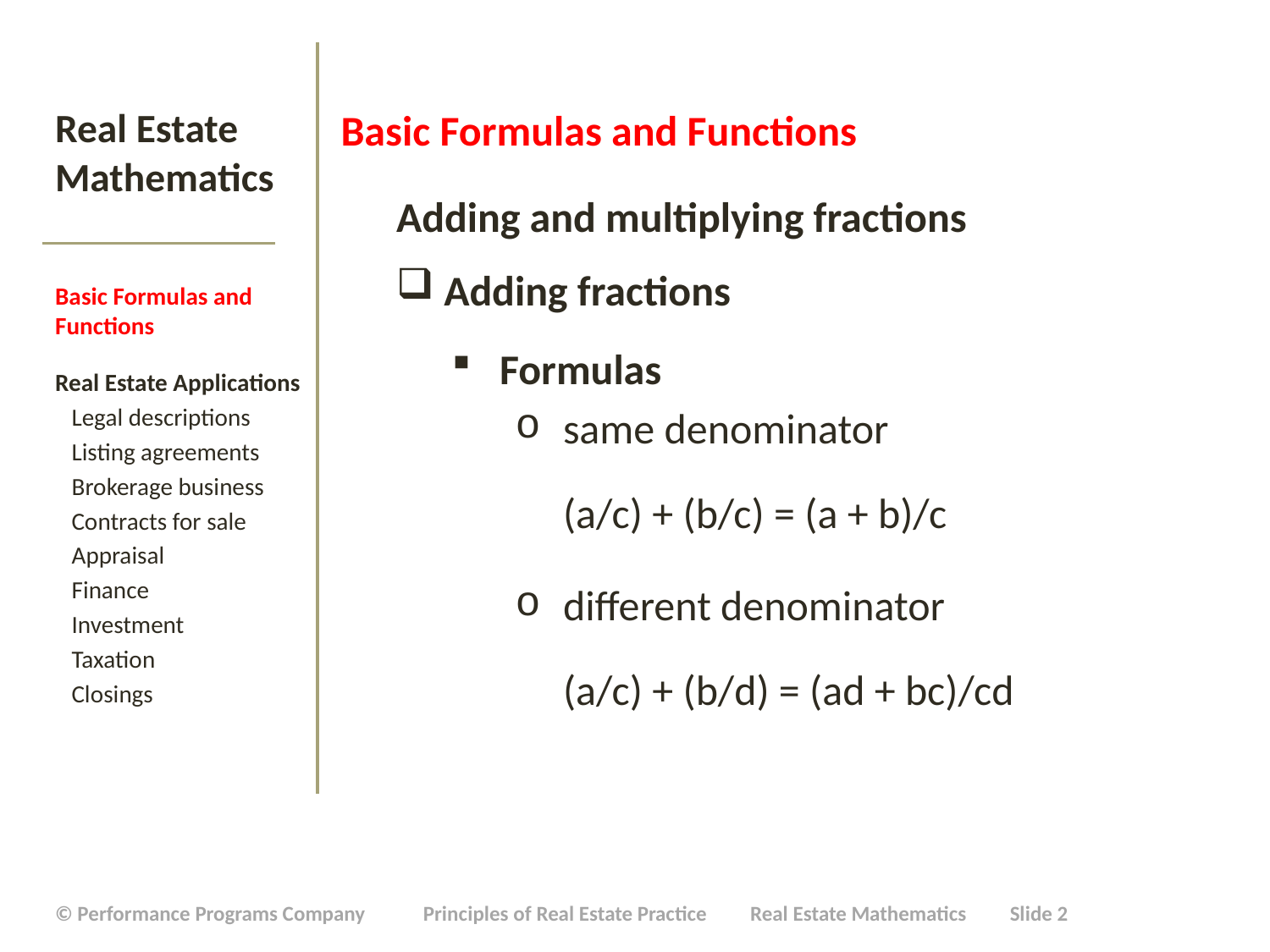

Basic Formulas and Functions

Adding and multiplying fractions

Adding fractions
Formulas
same denominator
(a/c) + (b/c) = (a + b)/c
different denominator
(a/c) + (b/d) = (ad + bc)/cd

# Real Estate Mathematics

Basic Formulas and Functions

Real Estate Applications
   Legal descriptions
   Listing agreements
   Brokerage business
   Contracts for sale
   Appraisal
   Finance
   Investment
   Taxation
   Closings

| © Performance Programs Company Principles of Real Estate Practice Real Estate Mathematics Slide 2 |
| --- |